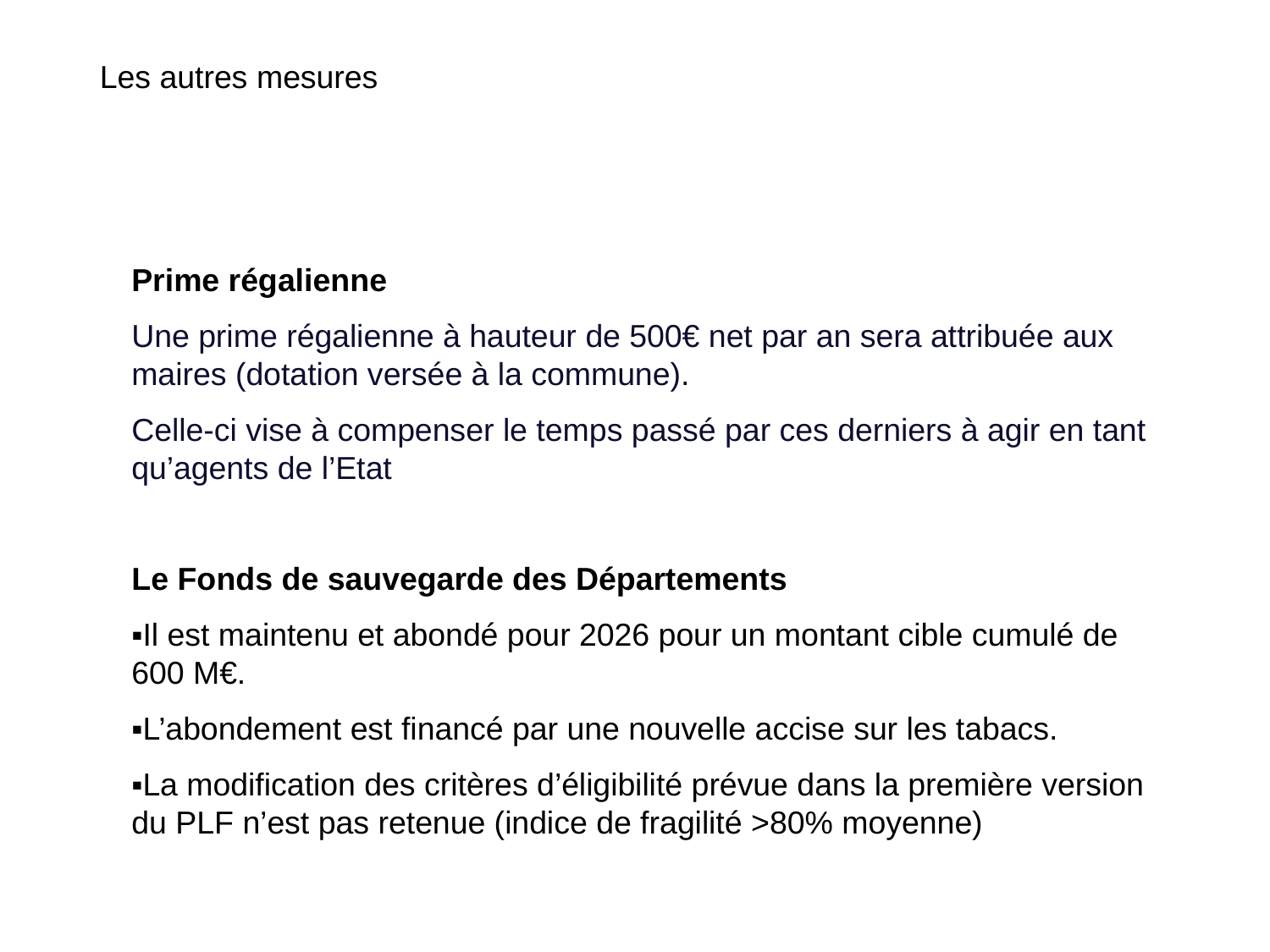

# Les autres mesures
Prime régalienne
Une prime régalienne à hauteur de 500€ net par an sera attribuée aux maires (dotation versée à la commune).
Celle-ci vise à compenser le temps passé par ces derniers à agir en tant qu’agents de l’Etat

Le Fonds de sauvegarde des Départements
▪Il est maintenu et abondé pour 2026 pour un montant cible cumulé de 600 M€.
▪L’abondement est financé par une nouvelle accise sur les tabacs.
▪La modification des critères d’éligibilité prévue dans la première version du PLF n’est pas retenue (indice de fragilité >80% moyenne)